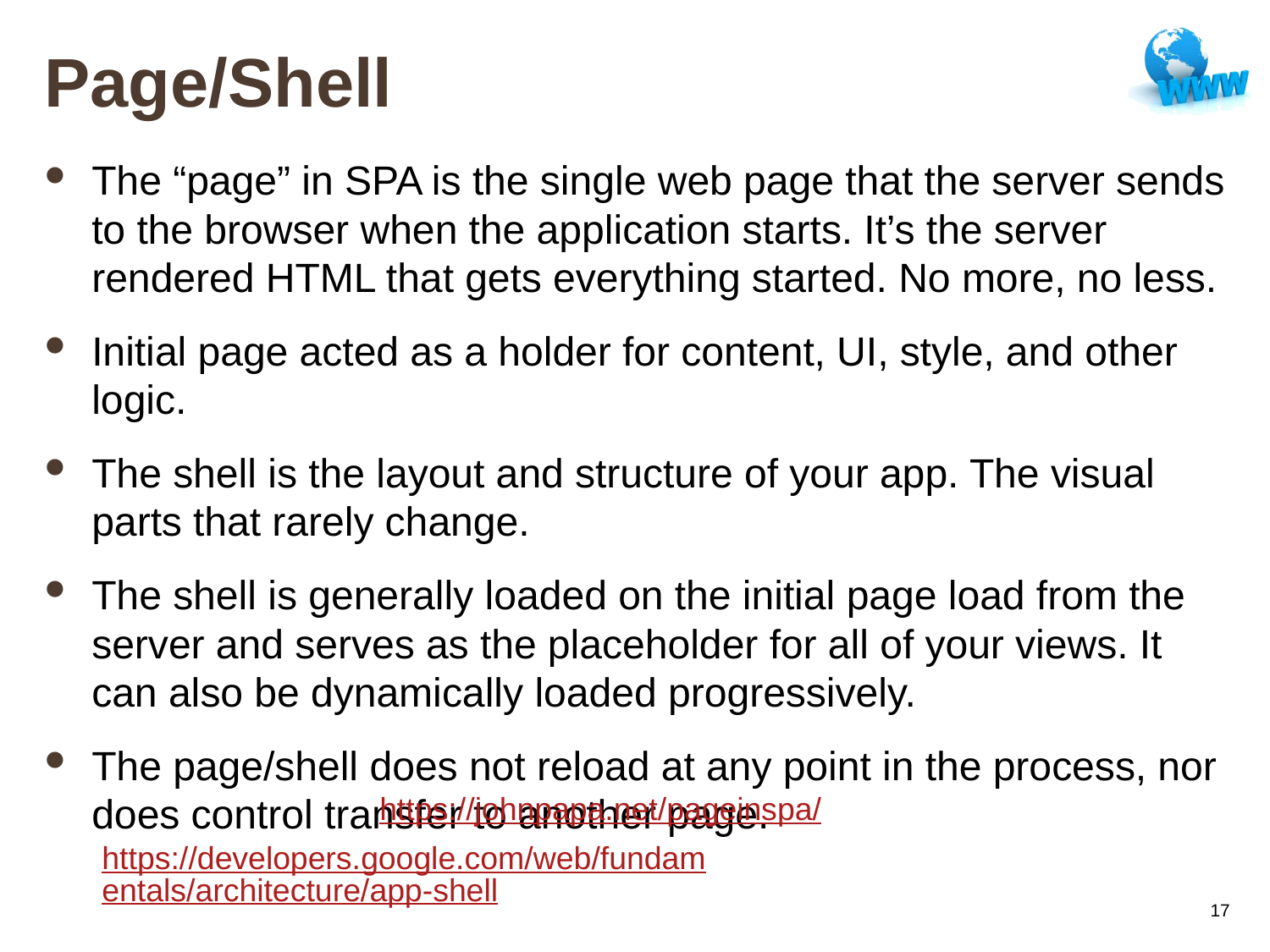

# Page/Shell
The “page” in SPA is the single web page that the server sends to the browser when the application starts. It’s the server rendered HTML that gets everything started. No more, no less.
Initial page acted as a holder for content, UI, style, and other logic.
The shell is the layout and structure of your app. The visual parts that rarely change.
The shell is generally loaded on the initial page load from the server and serves as the placeholder for all of your views. It can also be dynamically loaded progressively.
The page/shell does not reload at any point in the process, nor does control transfer to another page.
https://johnpapa.net/pageinspa/
https://developers.google.com/web/fundamentals/architecture/app-shell
17